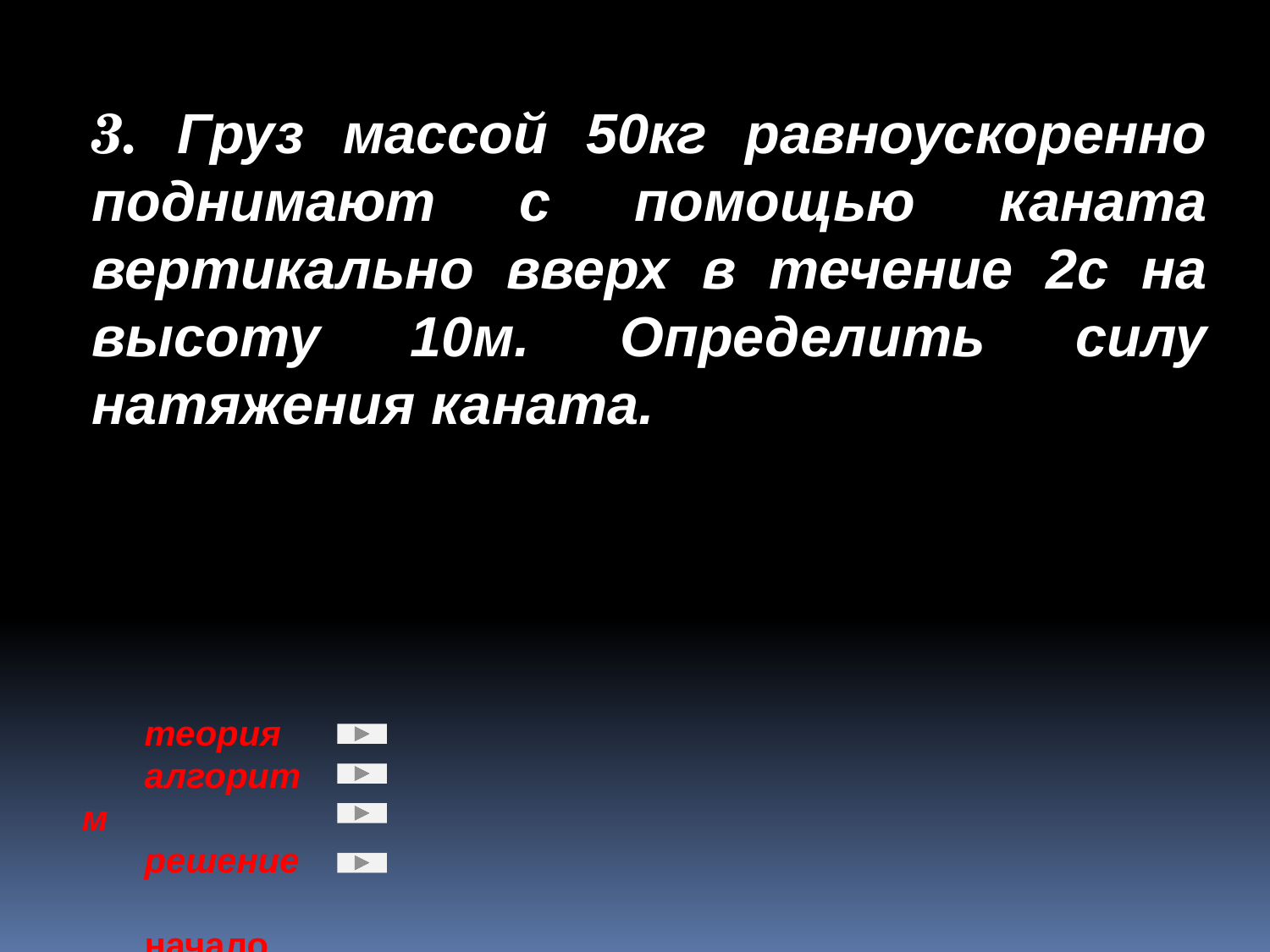

Груз массой 50кг равноускоренно поднимают с помощью каната вертикально вверх в течение 2с на высоту 10м. Определить силу натяжения каната.
теория
алгоритм
решение
начало